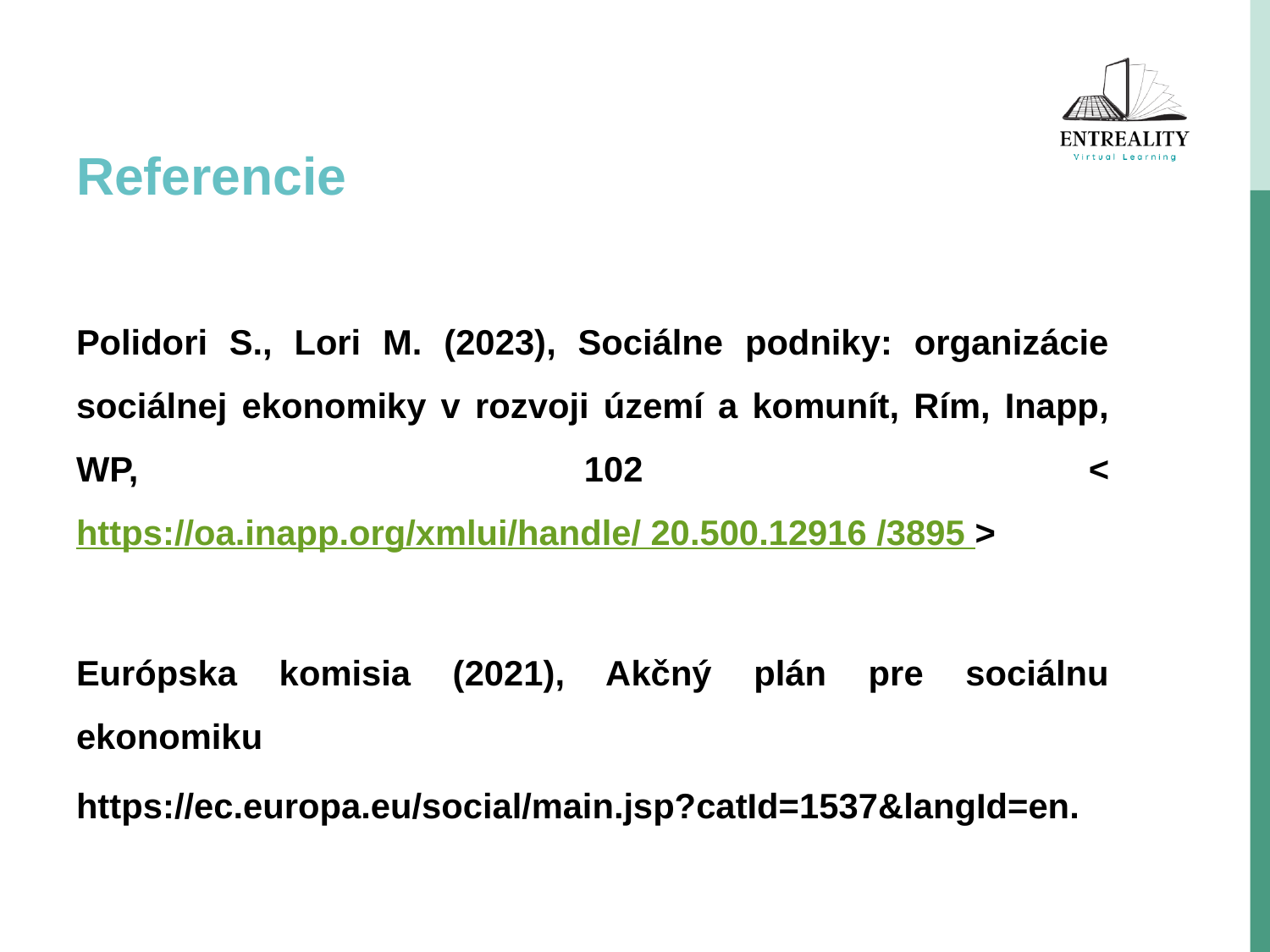

# Referencie

Polidori S., Lori M. (2023), Sociálne podniky: organizácie sociálnej ekonomiky v rozvoji území a komunít, Rím, Inapp, WP, 102 < https://oa.inapp.org/xmlui/handle/ 20.500.12916 /3895 >

Európska komisia (2021), Akčný plán pre sociálnu ekonomiku
https://ec.europa.eu/social/main.jsp?catId=1537&langId=en.